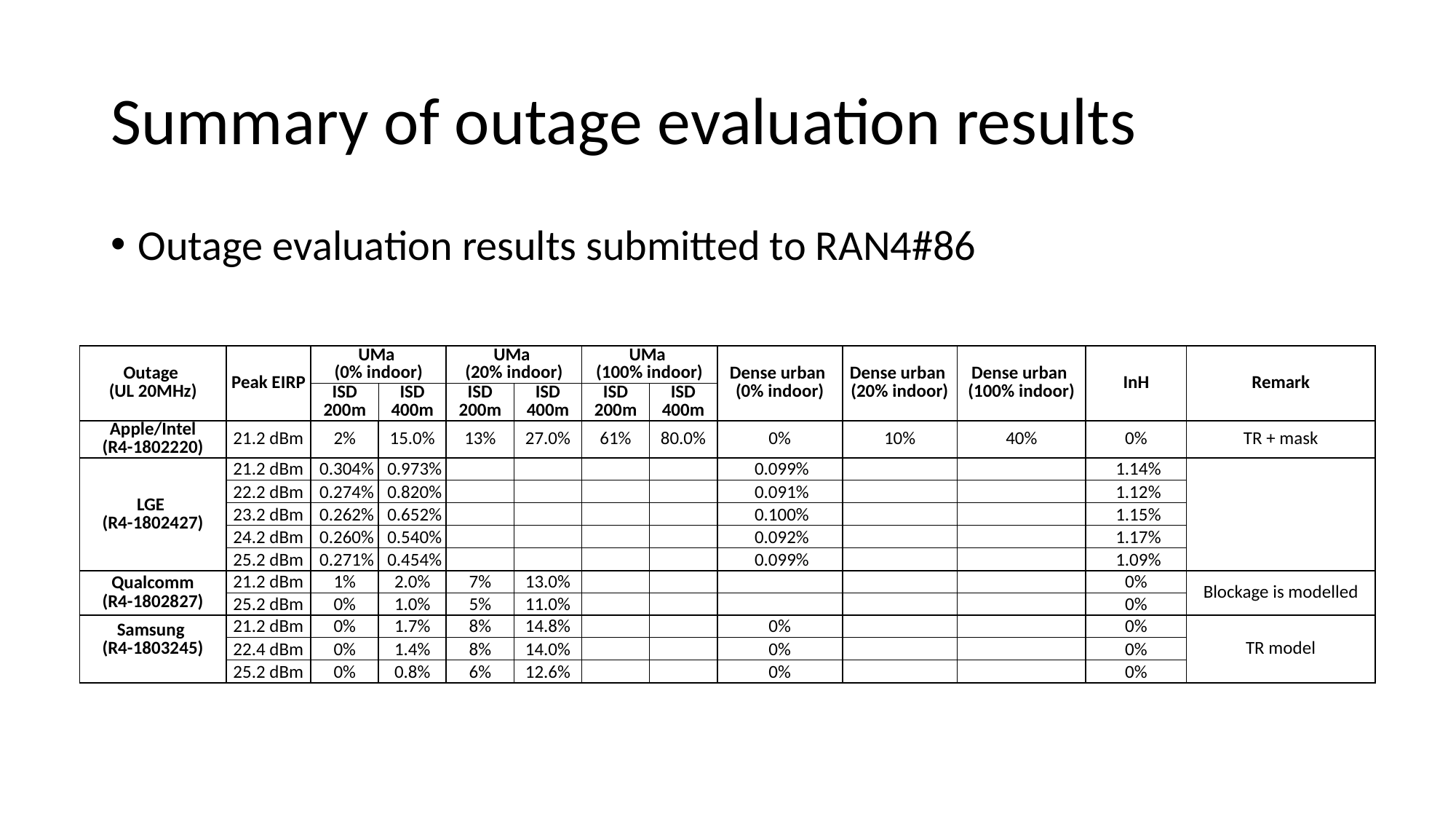

# Summary of outage evaluation results
Outage evaluation results submitted to RAN4#86
| Outage (UL 20MHz) | Peak EIRP | UMa (0% indoor) |  | UMa (20% indoor) |  | UMa (100% indoor) |  | Dense urban (0% indoor) | Dense urban (20% indoor) | Dense urban (100% indoor) | InH | Remark |
| --- | --- | --- | --- | --- | --- | --- | --- | --- | --- | --- | --- | --- |
|  |  | ISD 200m | ISD 400m | ISD 200m | ISD 400m | ISD 200m | ISD 400m |  |  |  |  |  |
| Apple/Intel (R4-1802220) | 21.2 dBm | 2% | 15.0% | 13% | 27.0% | 61% | 80.0% | 0% | 10% | 40% | 0% | TR + mask |
| LGE (R4-1802427) | 21.2 dBm | 0.304% | 0.973% |  |  |  |  | 0.099% |  |  | 1.14% |  |
|  | 22.2 dBm | 0.274% | 0.820% |  |  |  |  | 0.091% |  |  | 1.12% |  |
|  | 23.2 dBm | 0.262% | 0.652% |  |  |  |  | 0.100% |  |  | 1.15% |  |
|  | 24.2 dBm | 0.260% | 0.540% |  |  |  |  | 0.092% |  |  | 1.17% |  |
|  | 25.2 dBm | 0.271% | 0.454% |  |  |  |  | 0.099% |  |  | 1.09% |  |
| Qualcomm (R4-1802827) | 21.2 dBm | 1% | 2.0% | 7% | 13.0% |  |  |  |  |  | 0% | Blockage is modelled |
|  | 25.2 dBm | 0% | 1.0% | 5% | 11.0% |  |  |  |  |  | 0% |  |
| Samsung (R4-1803245) | 21.2 dBm | 0% | 1.7% | 8% | 14.8% |  |  | 0% |  |  | 0% | TR model |
|  | 22.4 dBm | 0% | 1.4% | 8% | 14.0% |  |  | 0% |  |  | 0% |  |
|  | 25.2 dBm | 0% | 0.8% | 6% | 12.6% |  |  | 0% |  |  | 0% |  |